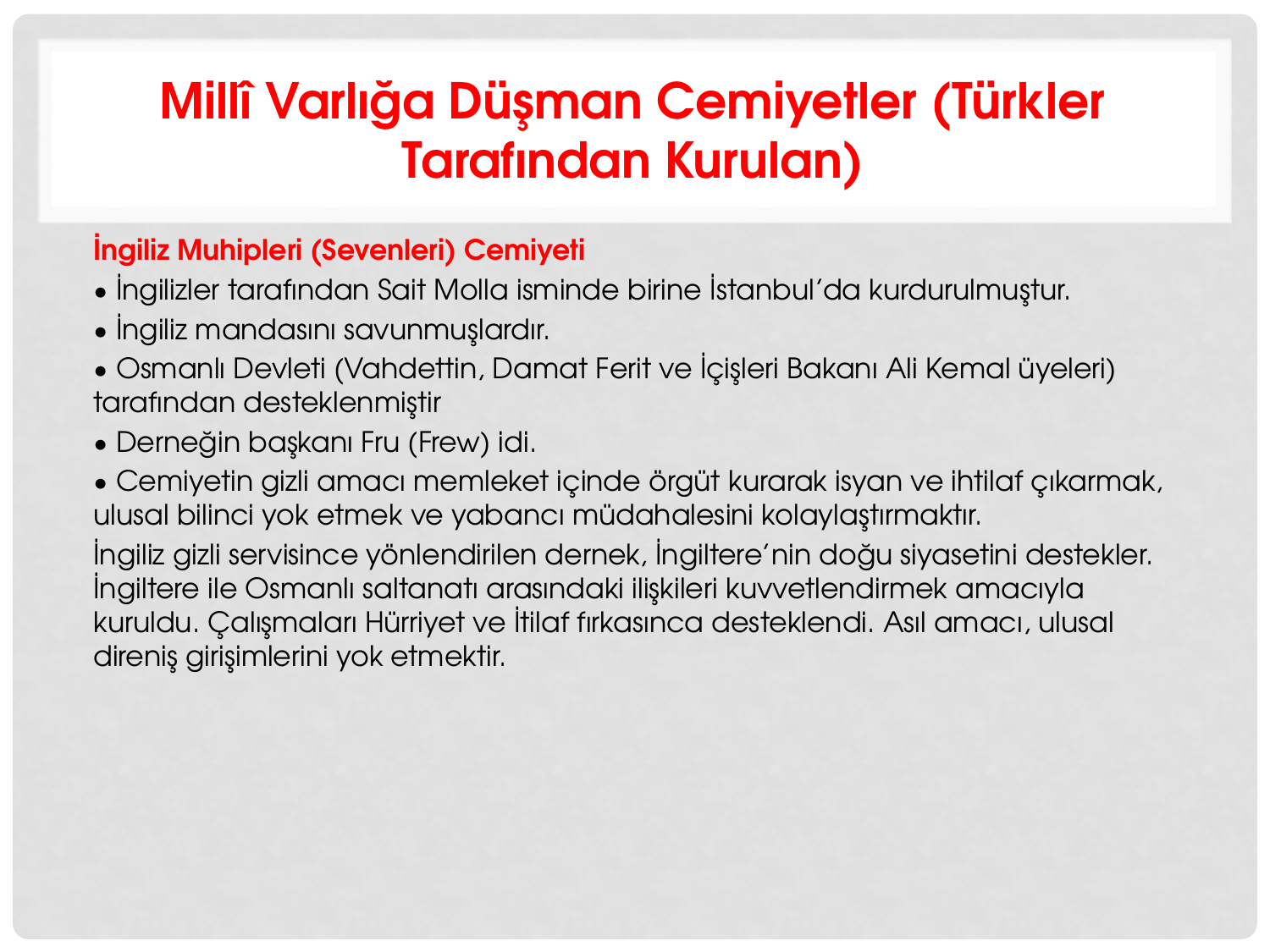

# Millî Varlığa Düşman Cemiyetler (Türkler Tarafından Kurulan)
İngiliz Muhipleri (Sevenleri) Cemiyeti
• İngilizler tarafından Sait Molla isminde birine İstanbul’da kurdurulmuştur.
• İngiliz mandasını savunmuşlardır.
• Osmanlı Devleti (Vahdettin, Damat Ferit ve İçişleri Bakanı Ali Kemal üyeleri) tarafından desteklenmiştir
• Derneğin başkanı Fru (Frew) idi.
• Cemiyetin gizli amacı memleket içinde örgüt kurarak isyan ve ihtilaf çıkarmak, ulusal bilinci yok etmek ve yabancı müdahalesini kolaylaştırmaktır.
İngiliz gizli servisince yönlendirilen dernek, İngiltere’nin doğu siyasetini destekler. İngiltere ile Osmanlı saltanatı arasındaki ilişkileri kuvvetlendirmek amacıyla kuruldu. Çalışmaları Hürriyet ve İtilaf fırkasınca desteklendi. Asıl amacı, ulusal direniş girişimlerini yok etmektir.